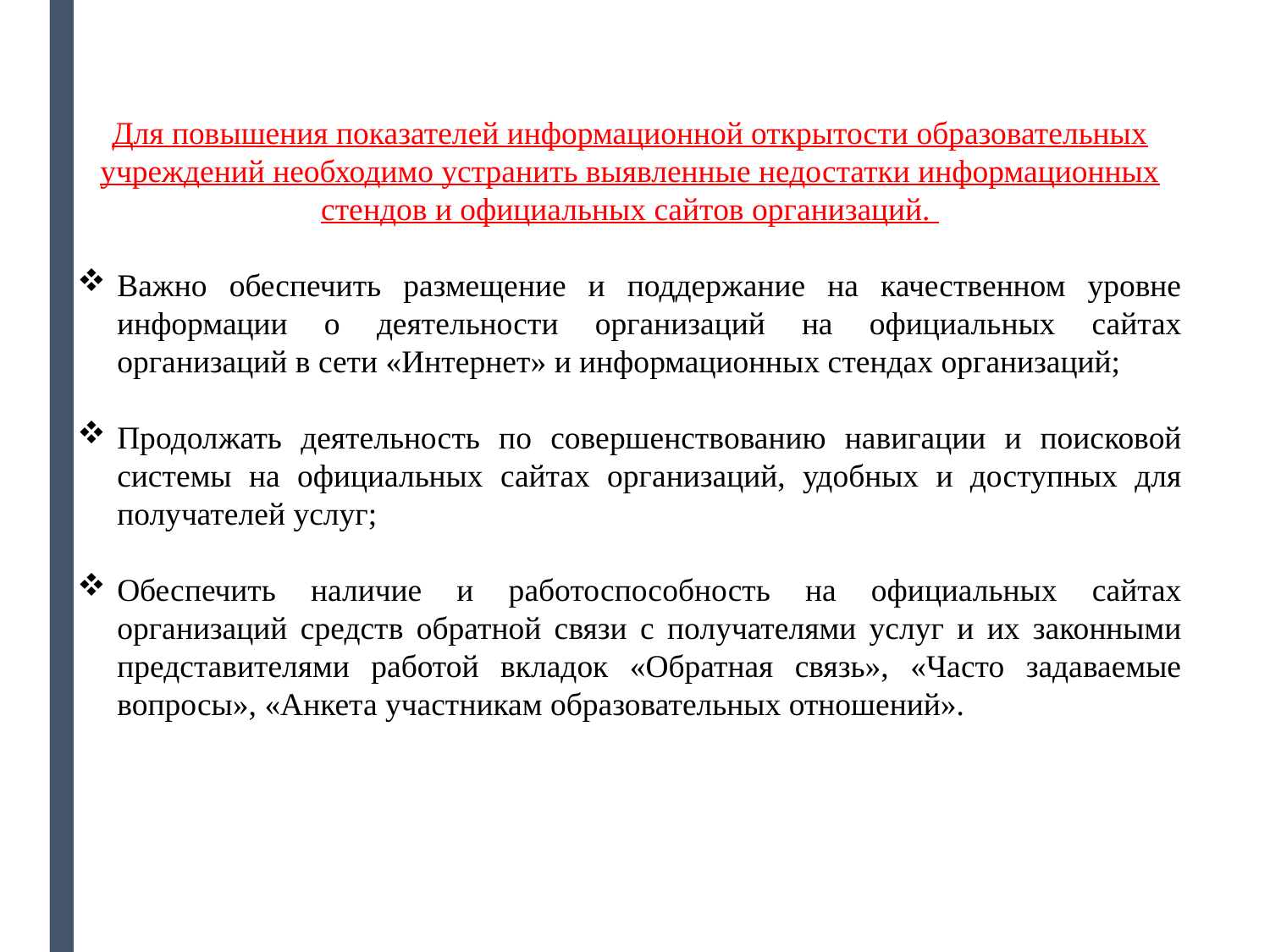

Для повышения показателей информационной открытости образовательных учреждений необходимо устранить выявленные недостатки информационных стендов и официальных сайтов организаций.

Важно обеспечить размещение и поддержание на качественном уровне информации о деятельности организаций на официальных сайтах организаций в сети «Интернет» и информационных стендах организаций;

Продолжать деятельность по совершенствованию навигации и поисковой системы на официальных сайтах организаций, удобных и доступных для получателей услуг;

Обеспечить наличие и работоспособность на официальных сайтах организаций средств обратной связи с получателями услуг и их законными представителями работой вкладок «Обратная связь», «Часто задаваемые вопросы», «Анкета участникам образовательных отношений».